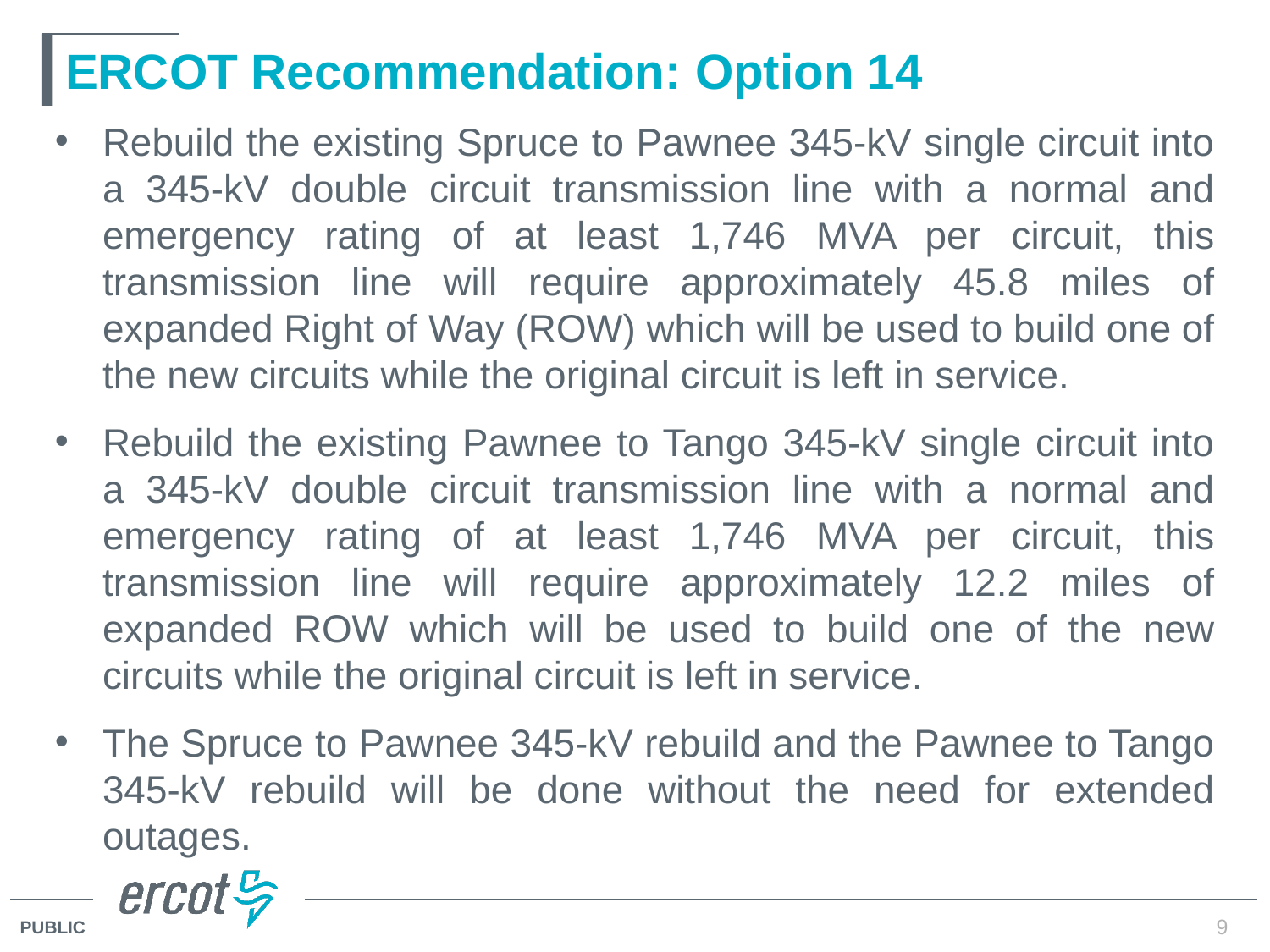

# ERCOT Recommendation: Option 14
Rebuild the existing Spruce to Pawnee 345-kV single circuit into a 345-kV double circuit transmission line with a normal and emergency rating of at least 1,746 MVA per circuit, this transmission line will require approximately 45.8 miles of expanded Right of Way (ROW) which will be used to build one of the new circuits while the original circuit is left in service.
Rebuild the existing Pawnee to Tango 345-kV single circuit into a 345-kV double circuit transmission line with a normal and emergency rating of at least 1,746 MVA per circuit, this transmission line will require approximately 12.2 miles of expanded ROW which will be used to build one of the new circuits while the original circuit is left in service.
The Spruce to Pawnee 345-kV rebuild and the Pawnee to Tango 345-kV rebuild will be done without the need for extended outages.
9